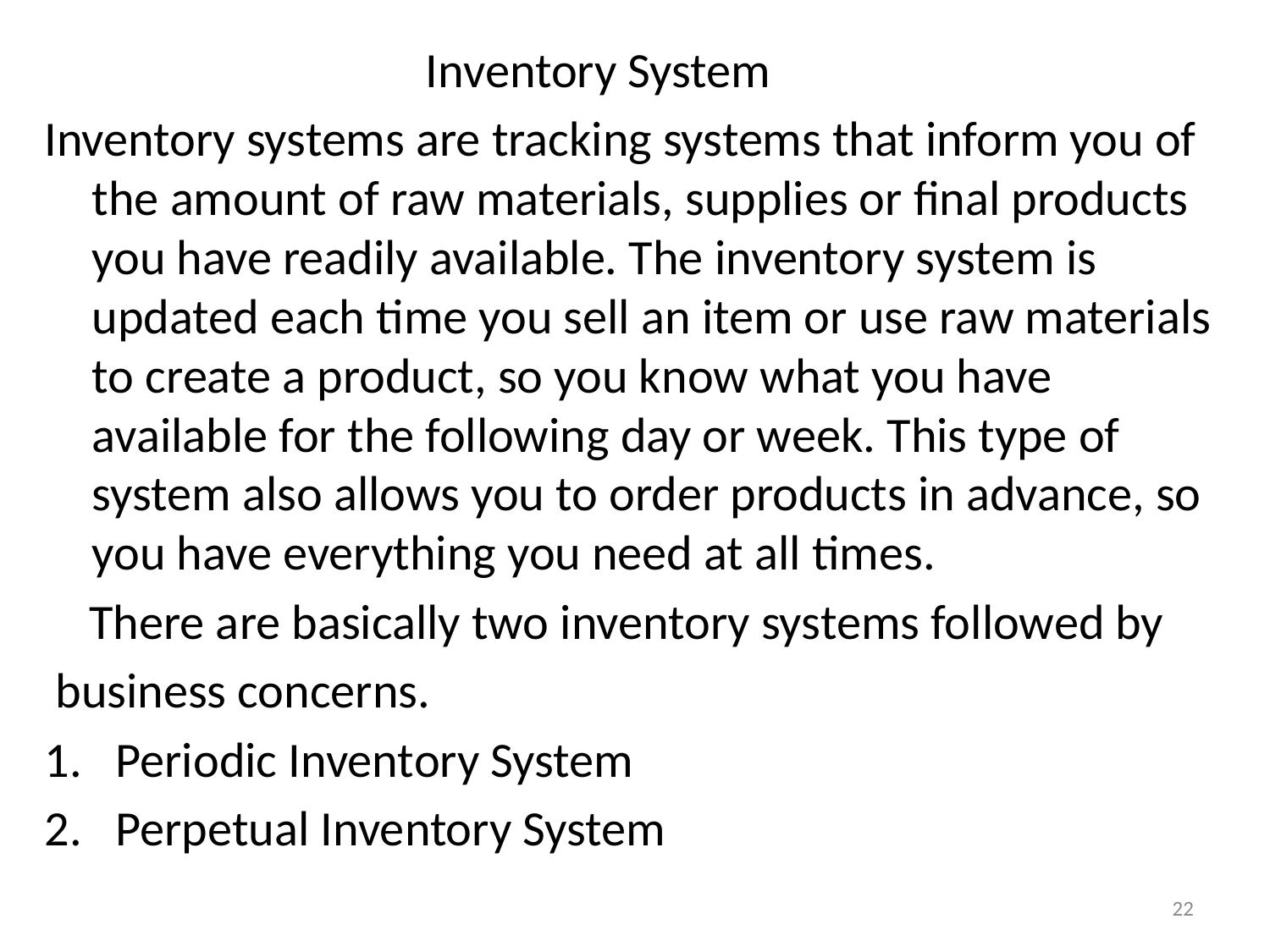

Inventory System
Inventory systems are tracking systems that inform you of the amount of raw materials, supplies or final products you have readily available. The inventory system is updated each time you sell an item or use raw materials to create a product, so you know what you have available for the following day or week. This type of system also allows you to order products in advance, so you have everything you need at all times.
    There are basically two inventory systems followed by
 business concerns.
Periodic Inventory System
Perpetual Inventory System
22